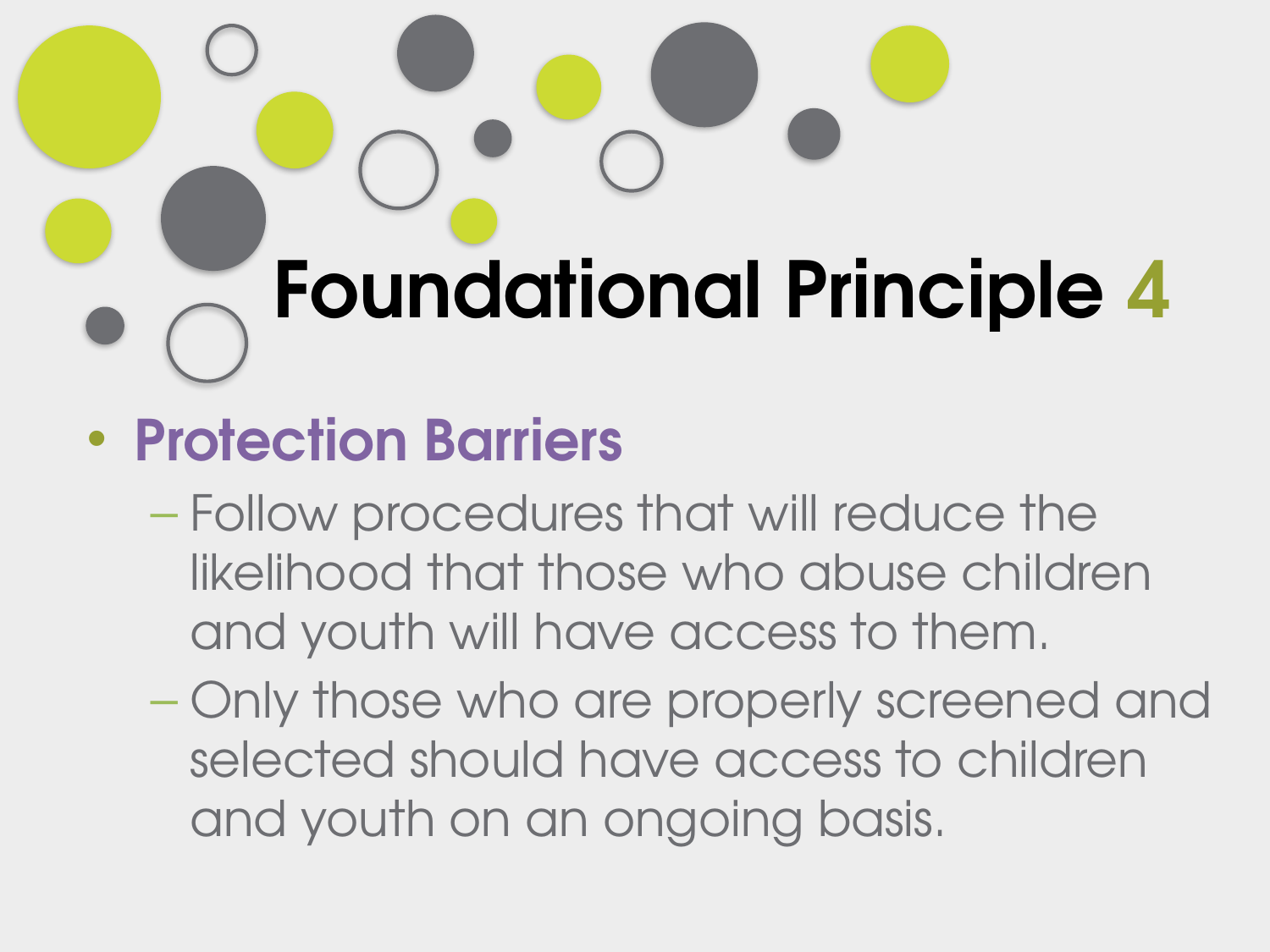

# Foundational Principle 4
Protection Barriers
Follow procedures that will reduce the likelihood that those who abuse children and youth will have access to them.
Only those who are properly screened and selected should have access to children and youth on an ongoing basis.